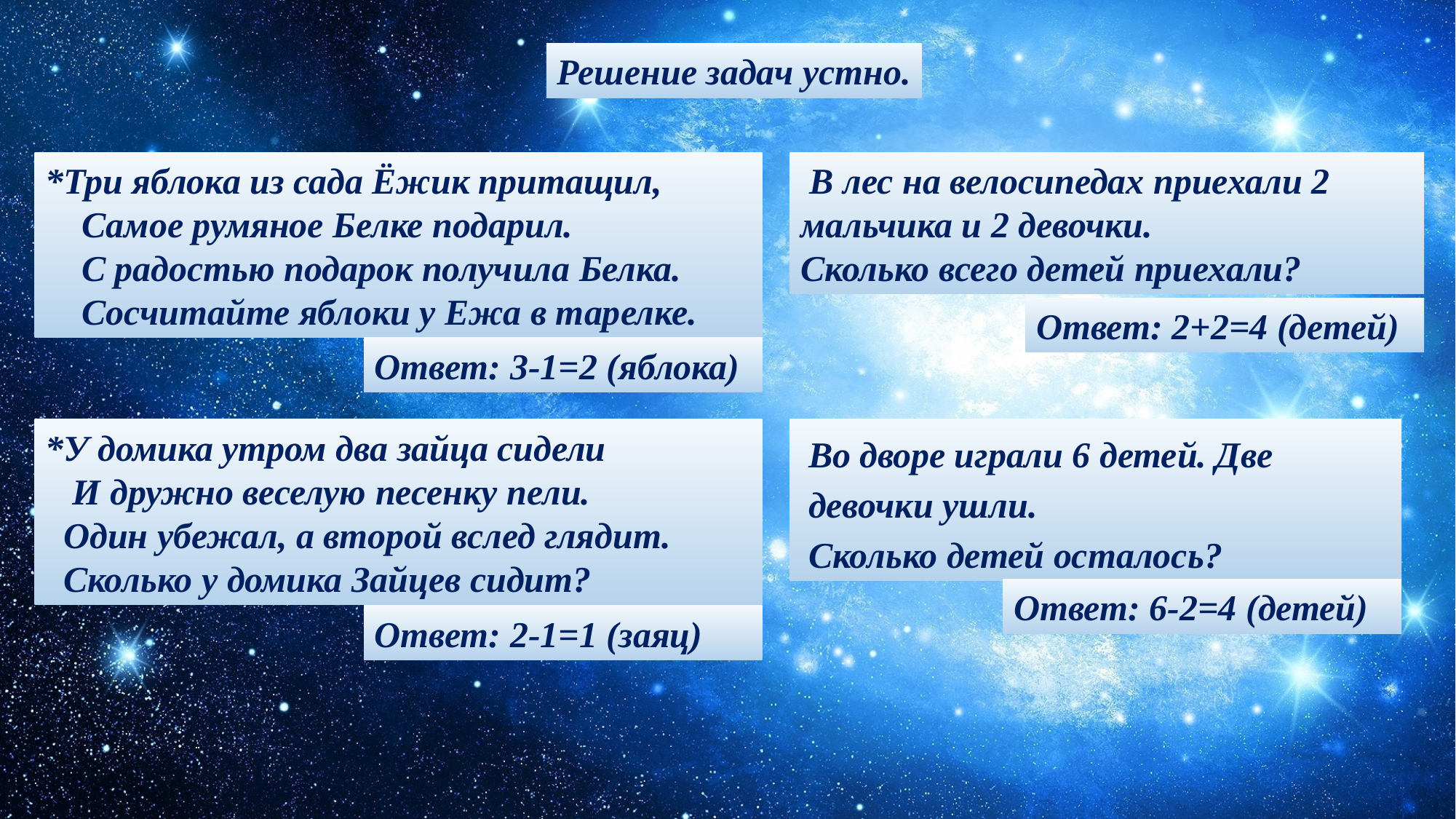

Решение задач устно.
*Три яблока из сада Ёжик притащил,
    Самое румяное Белке подарил.
    С радостью подарок получила Белка.
    Сосчитайте яблоки у Ежа в тарелке.
 В лес на велосипедах приехали 2 мальчика и 2 девочки.
Сколько всего детей приехали?
Ответ: 2+2=4 (детей)
Ответ: 3-1=2 (яблока)
*У домика утром два зайца сидели
   И дружно веселую песенку пели.
  Один убежал, а второй вслед глядит.
  Сколько у домика Зайцев сидит?
Во дворе играли 6 детей. Две девочки ушли.
Сколько детей осталось?
Ответ: 6-2=4 (детей)
Ответ: 2-1=1 (заяц)